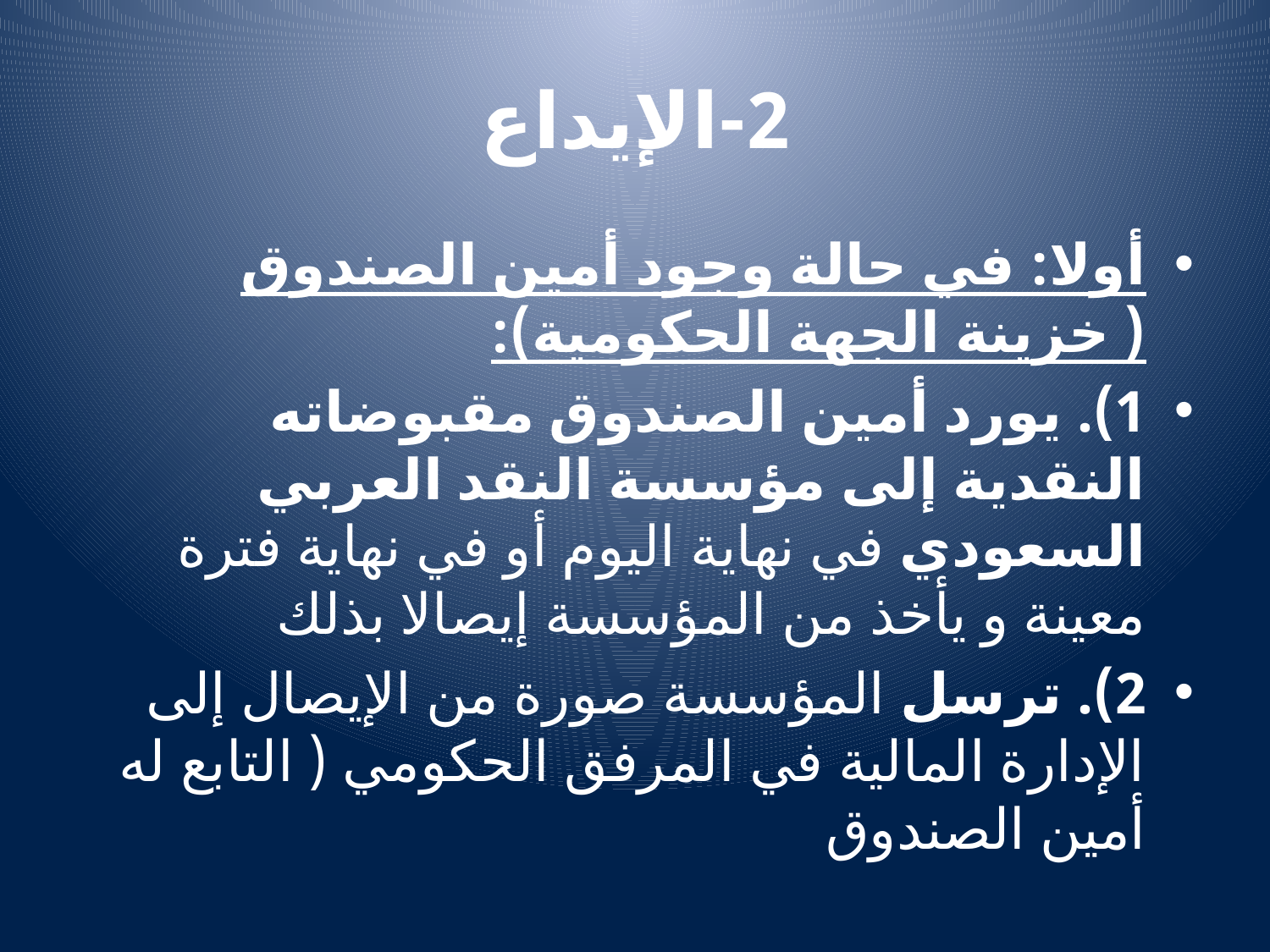

# 2-الإيداع
أولا: في حالة وجود أمين الصندوق ( خزينة الجهة الحكومية):
1). يورد أمين الصندوق مقبوضاته النقدية إلى مؤسسة النقد العربي السعودي في نهاية اليوم أو في نهاية فترة معينة و يأخذ من المؤسسة إيصالا بذلك
2). ترسل المؤسسة صورة من الإيصال إلى الإدارة المالية في المرفق الحكومي ( التابع له أمين الصندوق